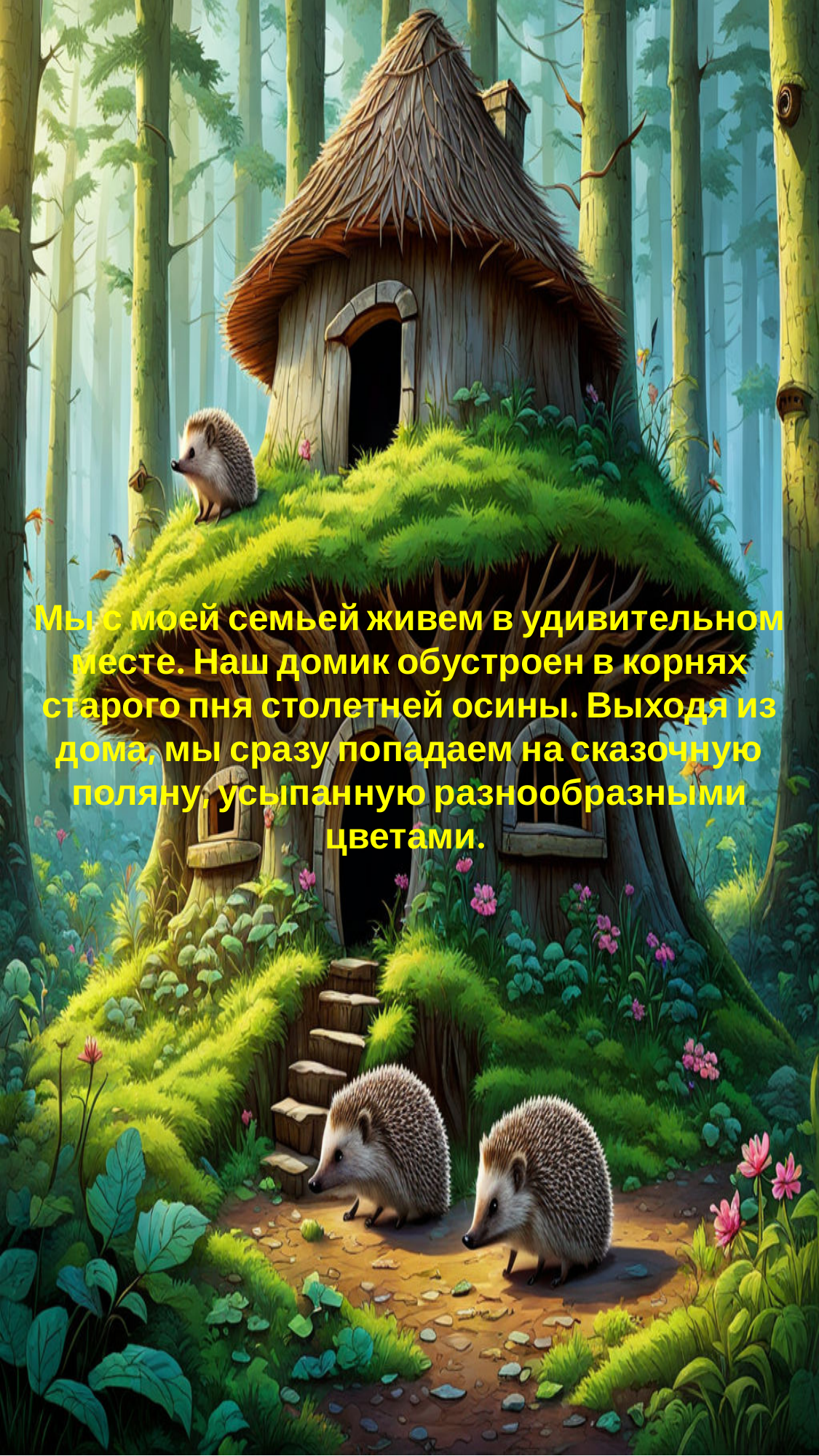

Мы с моей семьей живем в удивительном месте. Наш домик обустроен в корнях старого пня столетней осины. Выходя из дома, мы сразу попадаем на сказочную поляну, усыпанную разнообразными цветами.